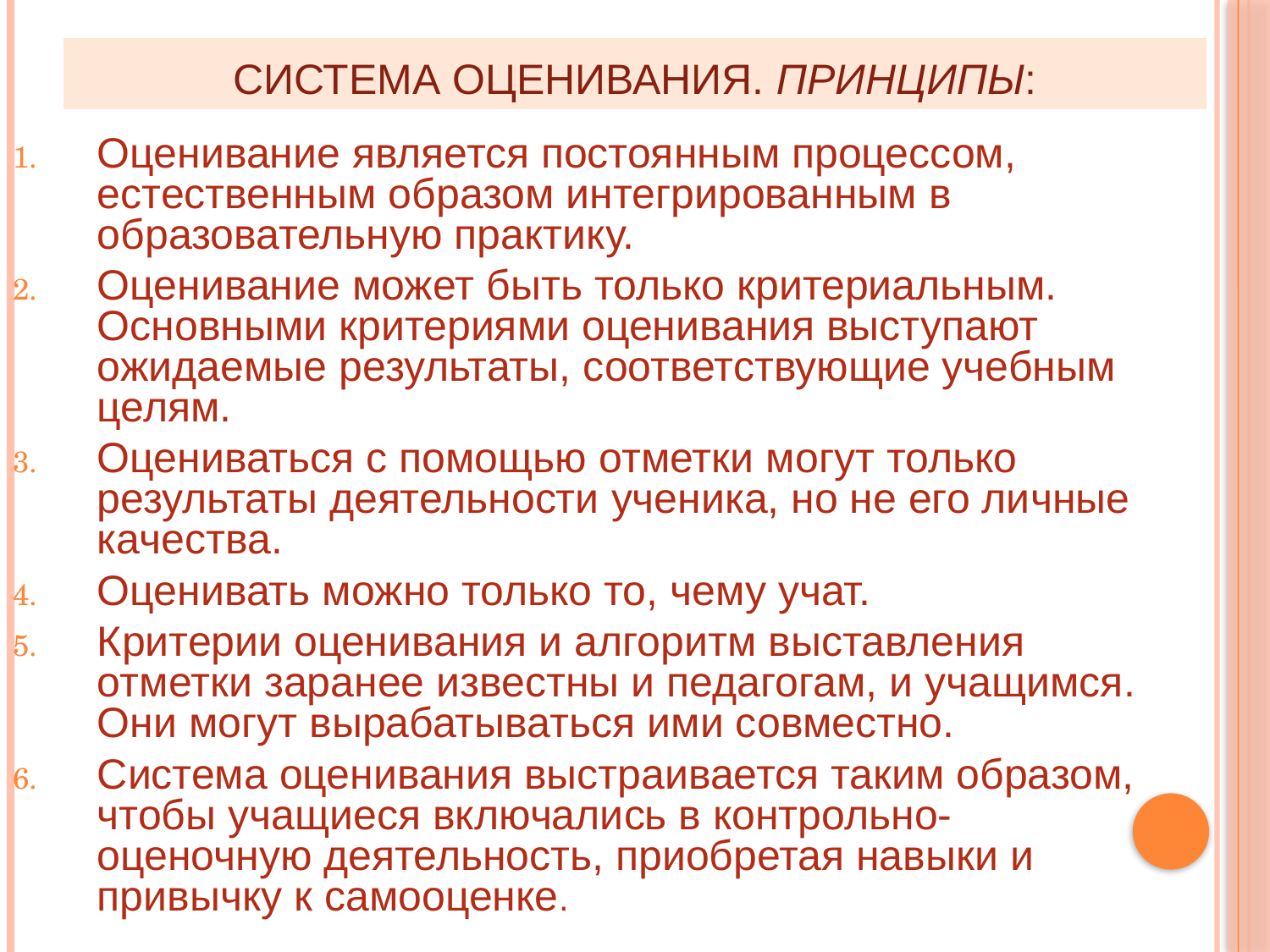

# Система оценивания. Принципы:
Оценивание является постоянным процессом, естественным образом интегрированным в образовательную практику.
Оценивание может быть только критериальным. Основными критериями оценивания выступают ожидаемые результаты, соответствующие учебным целям.
Оцениваться с помощью отметки могут только результаты деятельности ученика, но не его личные качества.
Оценивать можно только то, чему учат.
Критерии оценивания и алгоритм выставления отметки заранее известны и педагогам, и учащимся. Они могут вырабатываться ими совместно.
Система оценивания выстраивается таким образом, чтобы учащиеся включались в контрольно-оценочную деятельность, приобретая навыки и привычку к самооценке.